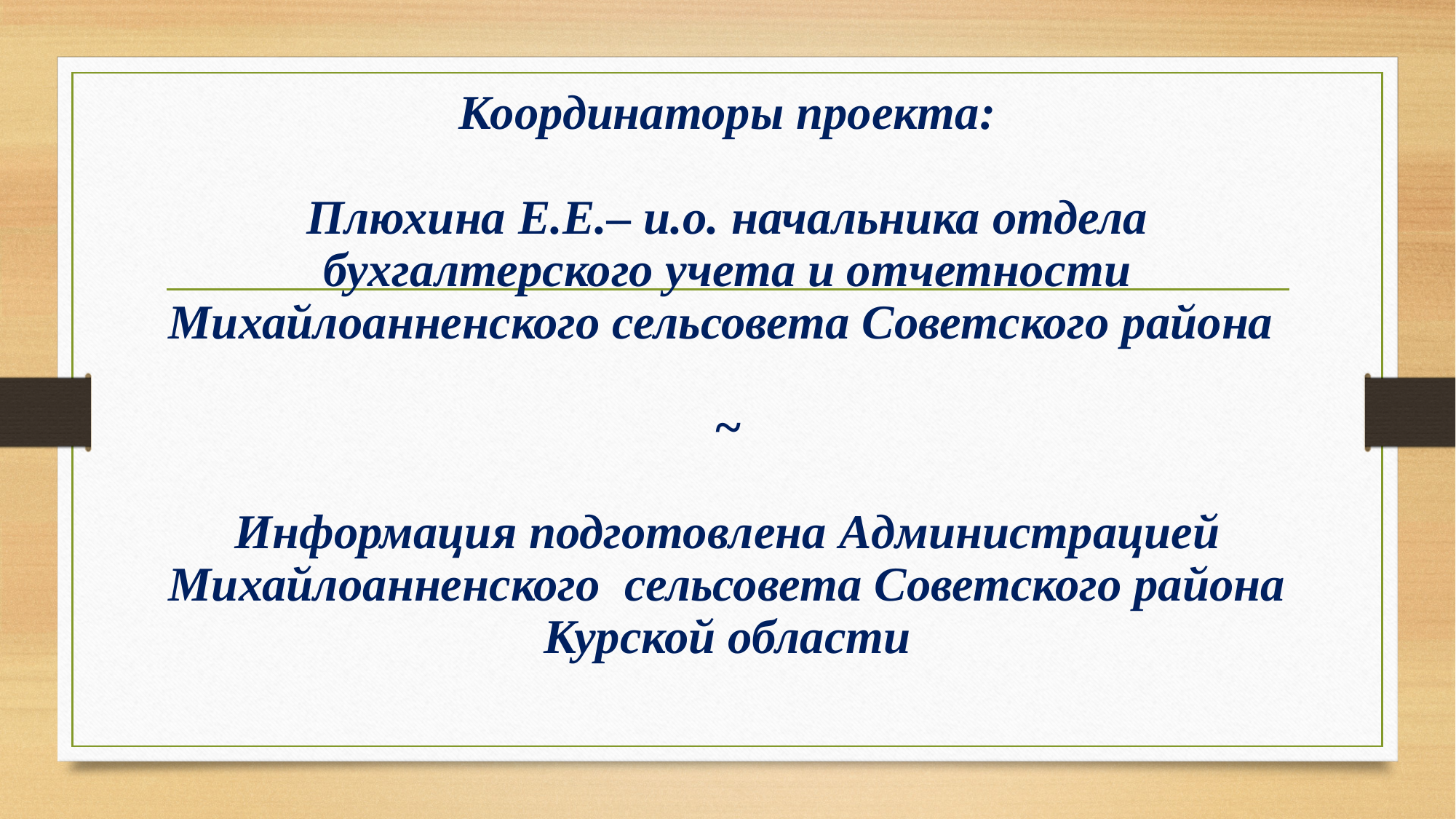

# «Бюджет для граждан» в доступной для широкого круга пользователей форме раскрывает информацию о бюджете  Михайлоанненского сельсовета Советского района Курской области на 2019 год. Координаторы проекта: Плюхина Е.Е.– и.о. начальника отдела бухгалтерского учета и отчетности Михайлоанненского сельсовета Советского района ~ Информация подготовлена Администрацией Михайлоанненского  сельсовета Советского района Курской области